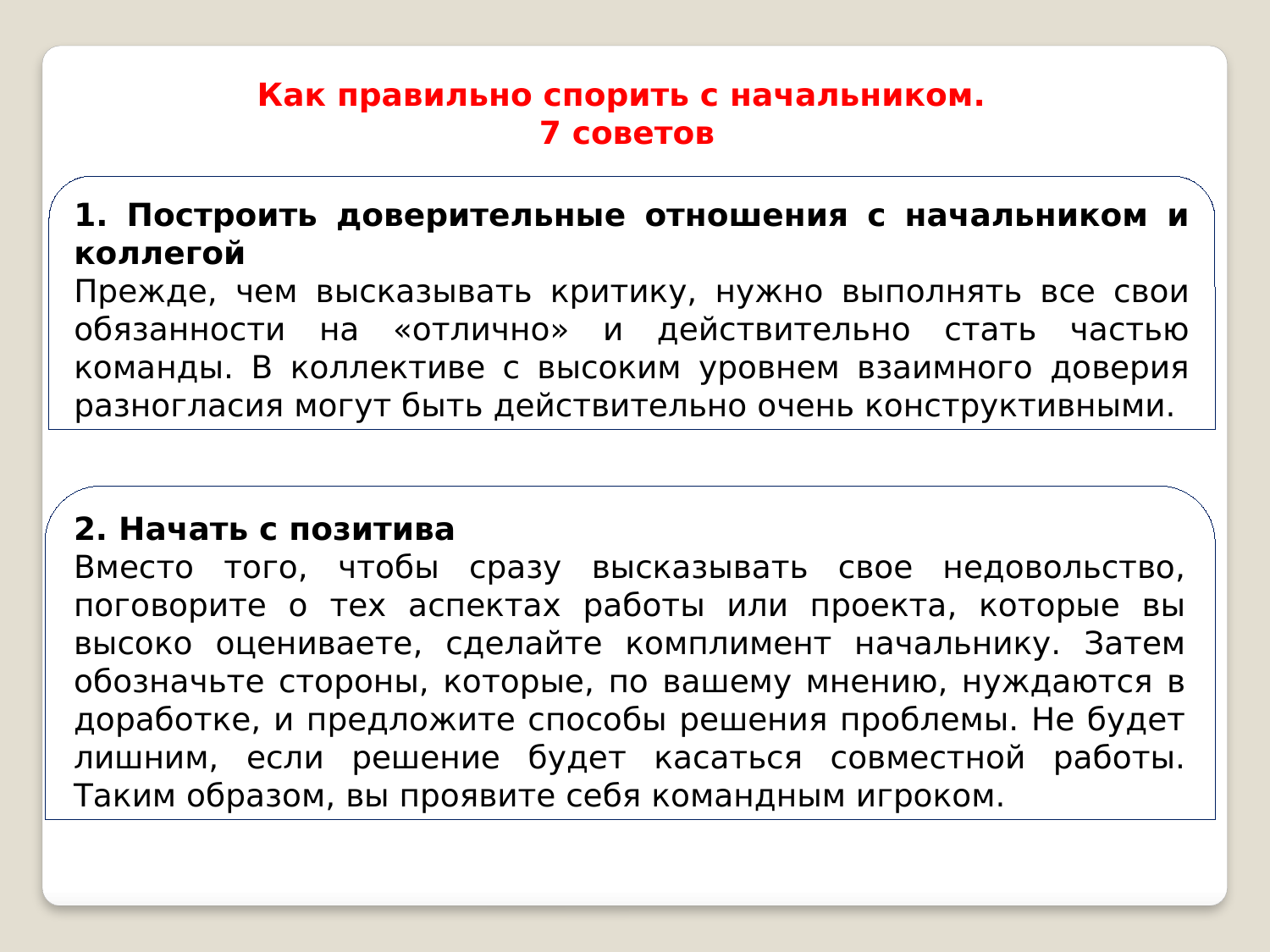

Как правильно спорить с начальником.
7 советов
1. Построить доверительные отношения с начальником и коллегой
Прежде, чем высказывать критику, нужно выполнять все свои обязанности на «отлично» и действительно стать частью команды. В коллективе с высоким уровнем взаимного доверия разногласия могут быть действительно очень конструктивными.
2. Начать с позитива
Вместо того, чтобы сразу высказывать свое недовольство, поговорите о тех аспектах работы или проекта, которые вы высоко оцениваете, сделайте комплимент начальнику. Затем обозначьте стороны, которые, по вашему мнению, нуждаются в доработке, и предложите способы решения проблемы. Не будет лишним, если решение будет касаться совместной работы. Таким образом, вы проявите себя командным игроком.